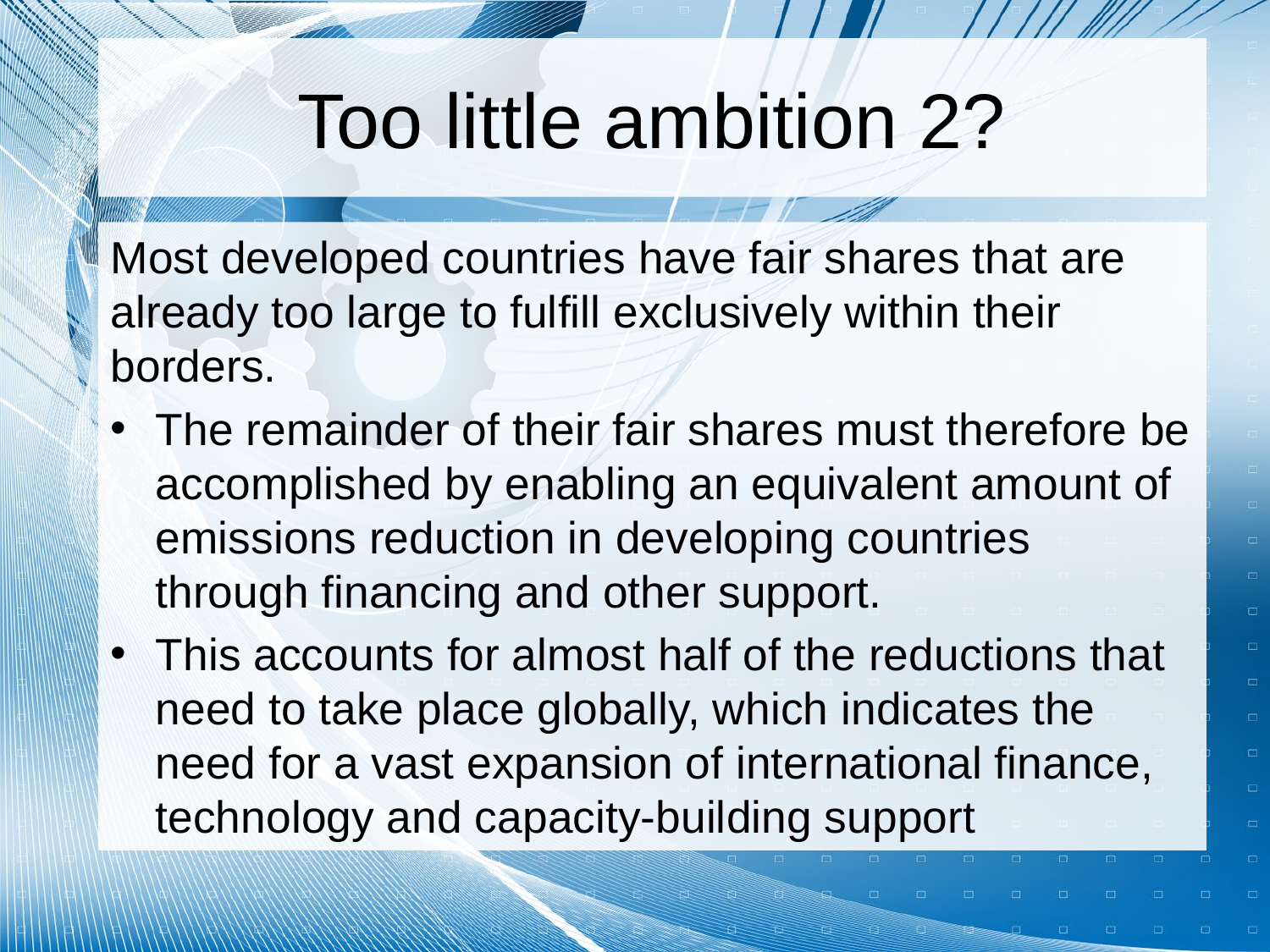

# Too little ambition 2?
Most developed countries have fair shares that are already too large to fulfill exclusively within their borders.
The remainder of their fair shares must therefore be accomplished by enabling an equivalent amount of emissions reduction in developing countries through financing and other support.
This accounts for almost half of the reductions that need to take place globally, which indicates the need for a vast expansion of international finance, technology and capacity-building support